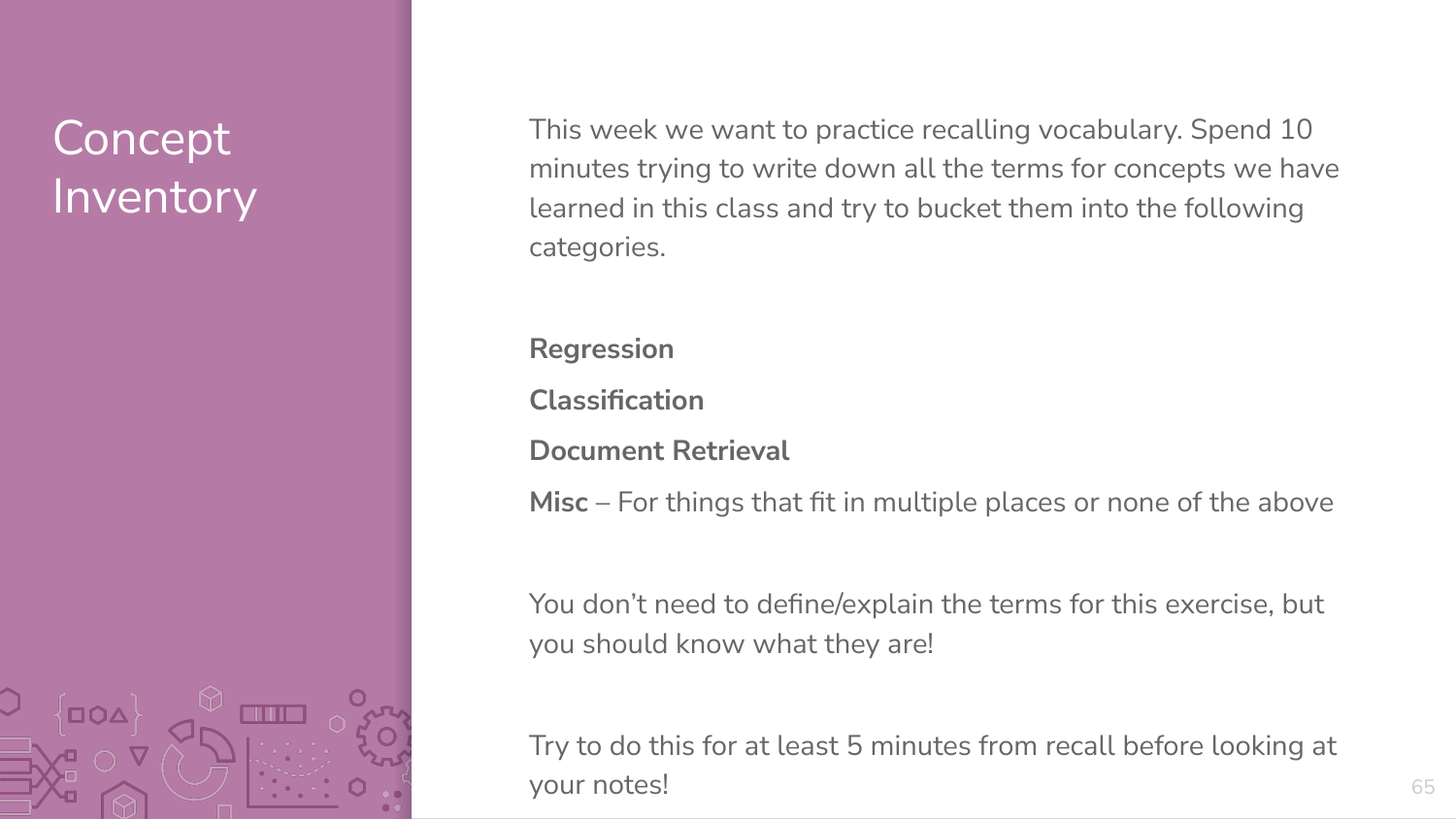

# Concept Inventory
This week we want to practice recalling vocabulary. Spend 10 minutes trying to write down all the terms for concepts we have learned in this class and try to bucket them into the following categories.

Regression
Classification
Document Retrieval
Misc – For things that fit in multiple places or none of the above

You don’t need to define/explain the terms for this exercise, but you should know what they are!

Try to do this for at least 5 minutes from recall before looking at your notes!

65